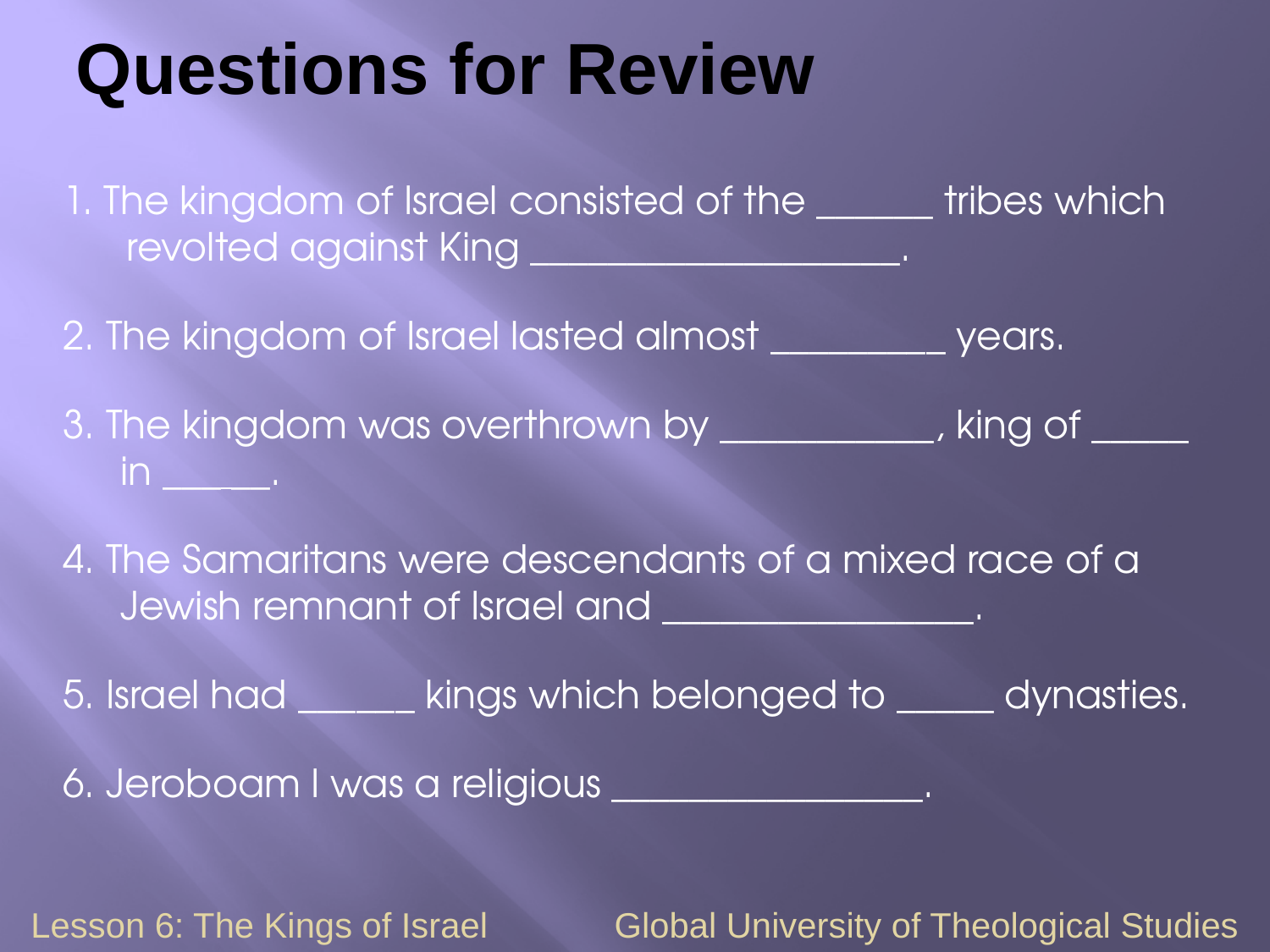

# Questions for Review
1. The kingdom of Israel consisted of the ______ tribes which revolted against King ___________________.

2. The kingdom of Israel lasted almost _________ years.

3. The kingdom was overthrown by ___________, king of _____ in ___ __.

4. The Samaritans were descendants of a mixed race of a Jewish remnant of Israel and ________________.

5. Israel had ______ kings which belonged to _____ dynasties.

6. Jeroboam I was a religious ________________.

Lesson 6: The Kings of Israel             Global University of Theological Studies